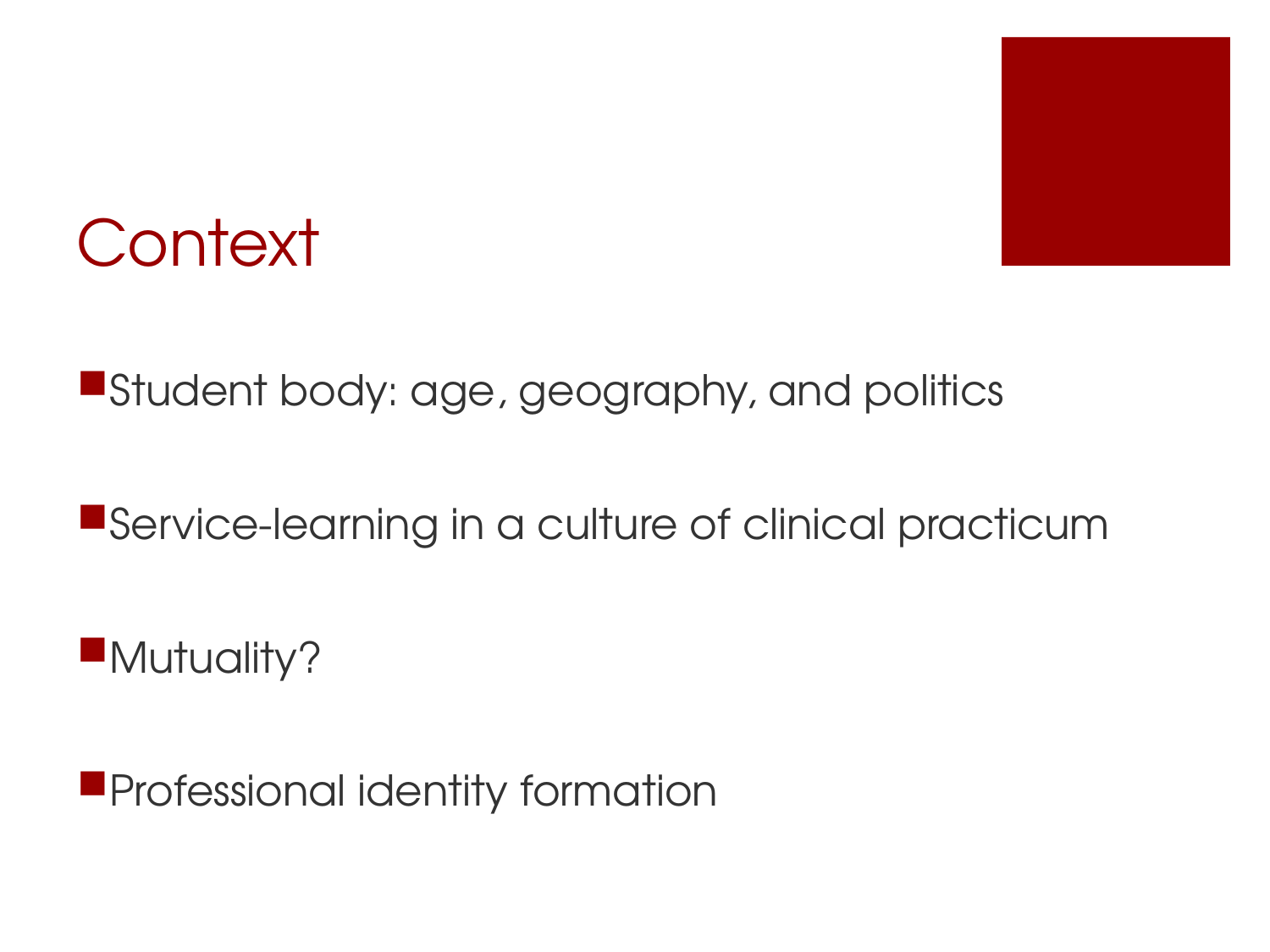

# Context
Student body: age, geography, and politics
Service-learning in a culture of clinical practicum
Mutuality?
Professional identity formation